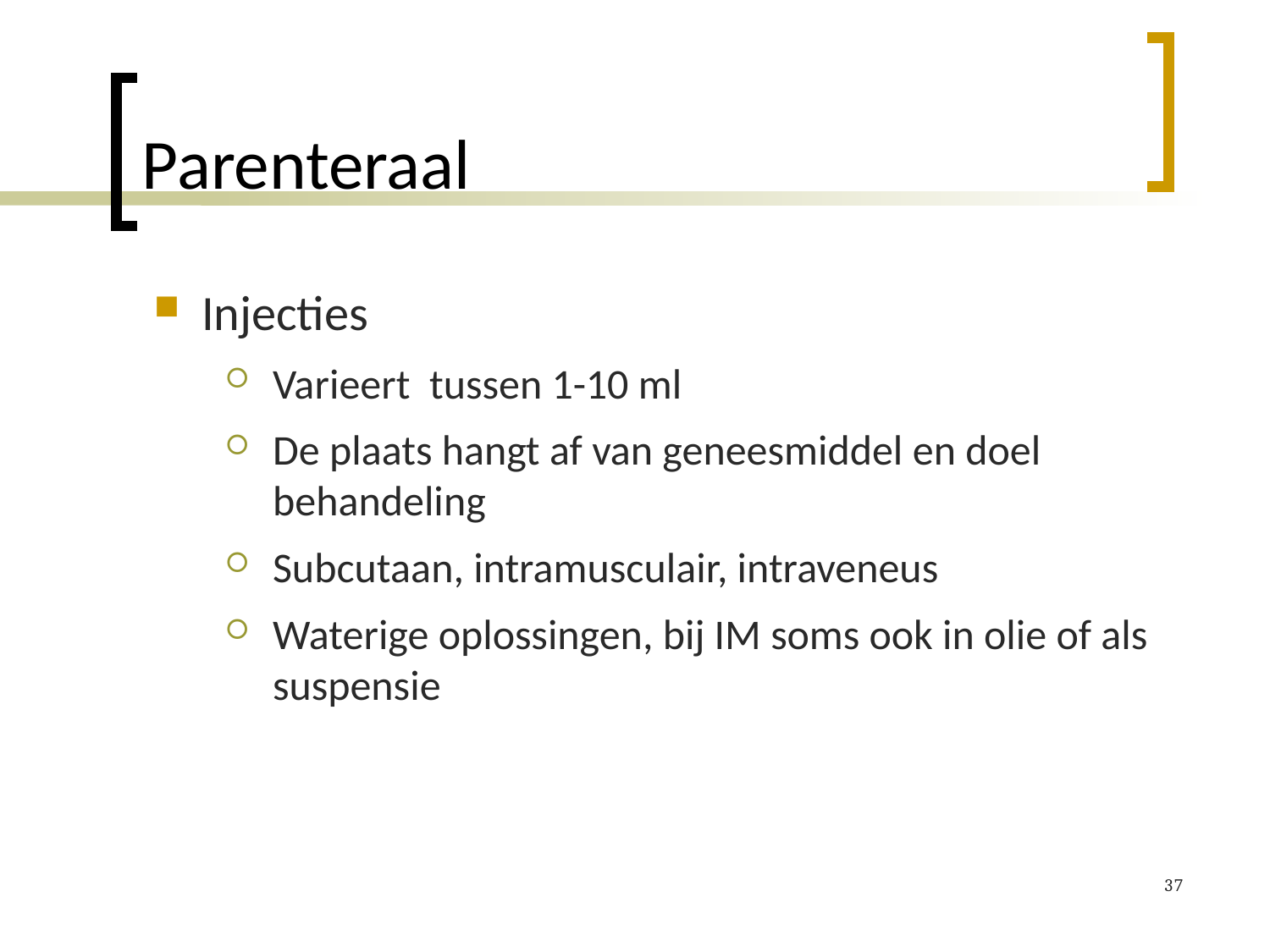

# Parenteraal
Injecties
Varieert  tussen 1-10 ml
De plaats hangt af van geneesmiddel en doel behandeling
Subcutaan, intramusculair, intraveneus
Waterige oplossingen, bij IM soms ook in olie of als suspensie

37